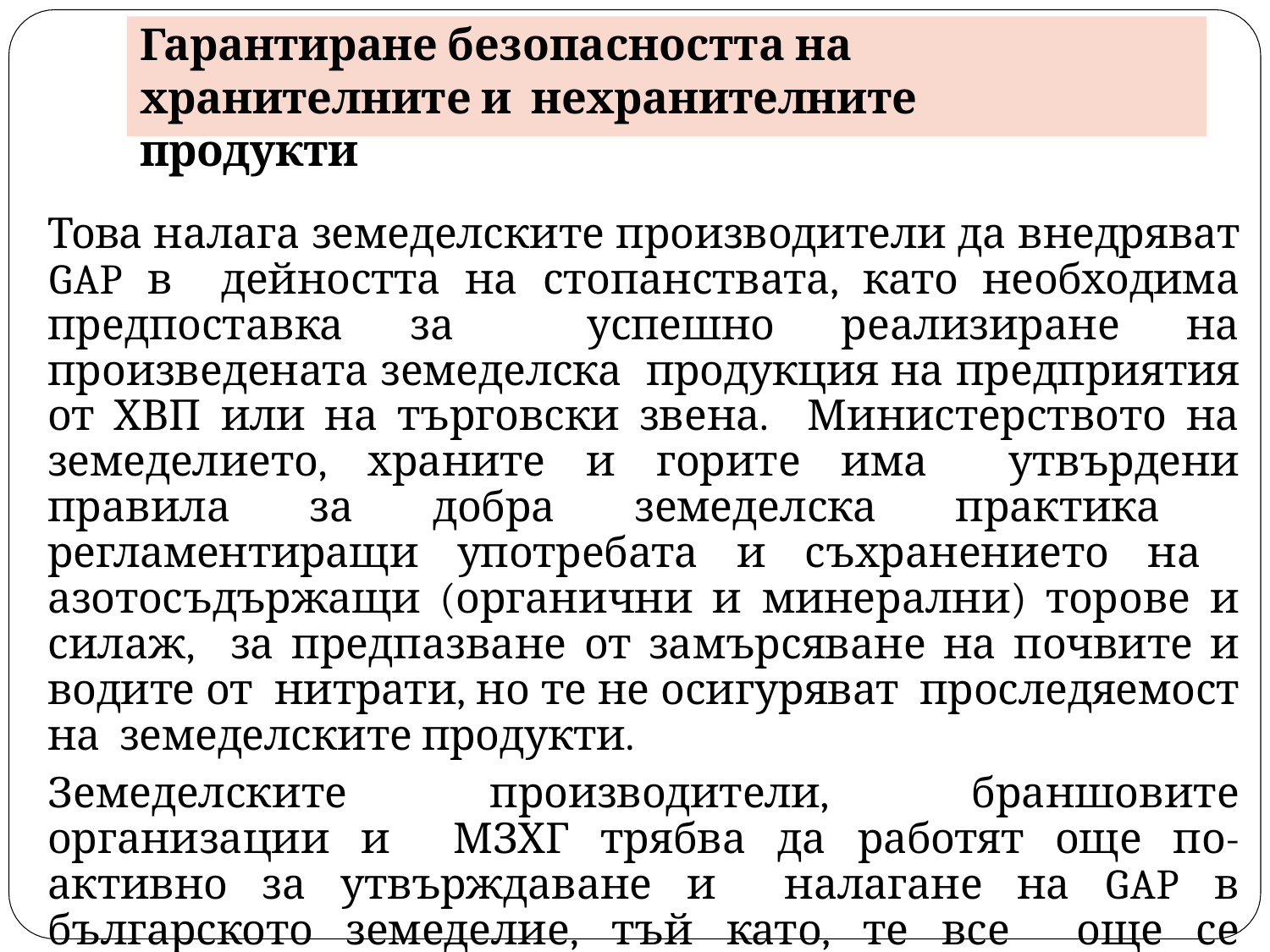

# Гарантиране безопасността на хранителните и  нехранителните продукти

Това налага земеделските производители да внедряват GAP в  дейността на стопанствата, като необходима предпоставка за  успешно реализиране на произведената земеделска  продукция на предприятия от ХВП или на търговски звена.  Министерството на земеделието, храните и горите има  утвърдени правила за добра земеделска практика  регламентиращи употребата и съхранението на  азотосъдържащи (органични и минерални) торове и силаж,  за предпазване от замърсяване на почвите и водите от  нитрати, но те не осигуряват проследяемост на  земеделските продукти.
Земеделските производители, браншовите организации и  МЗХГ трябва да работят още по-активно за утвърждаване и  налагане на GAP в българското земеделие, тъй като, те все  още се прилагат незадоволително.